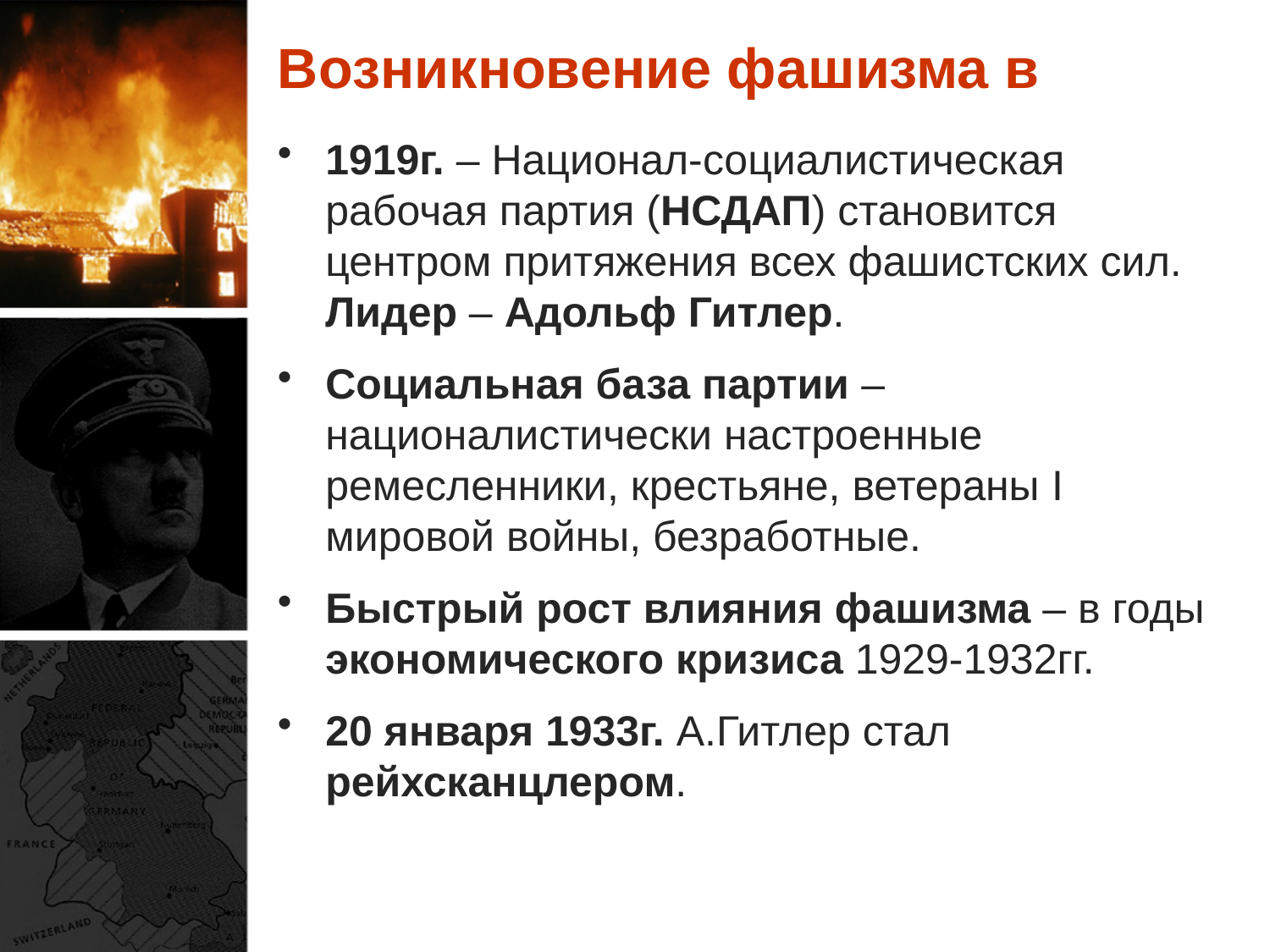

# Возникновение фашизма в
1919г. – Национал-социалистическая рабочая партия (НСДАП) становится центром притяжения всех фашистских сил. Лидер – Адольф Гитлер.
Социальная база партии – националистически настроенные ремесленники, крестьяне, ветераны I мировой войны, безработные.
Быстрый рост влияния фашизма – в годы экономического кризиса 1929-1932гг.
20 января 1933г. А.Гитлер стал рейхсканцлером.